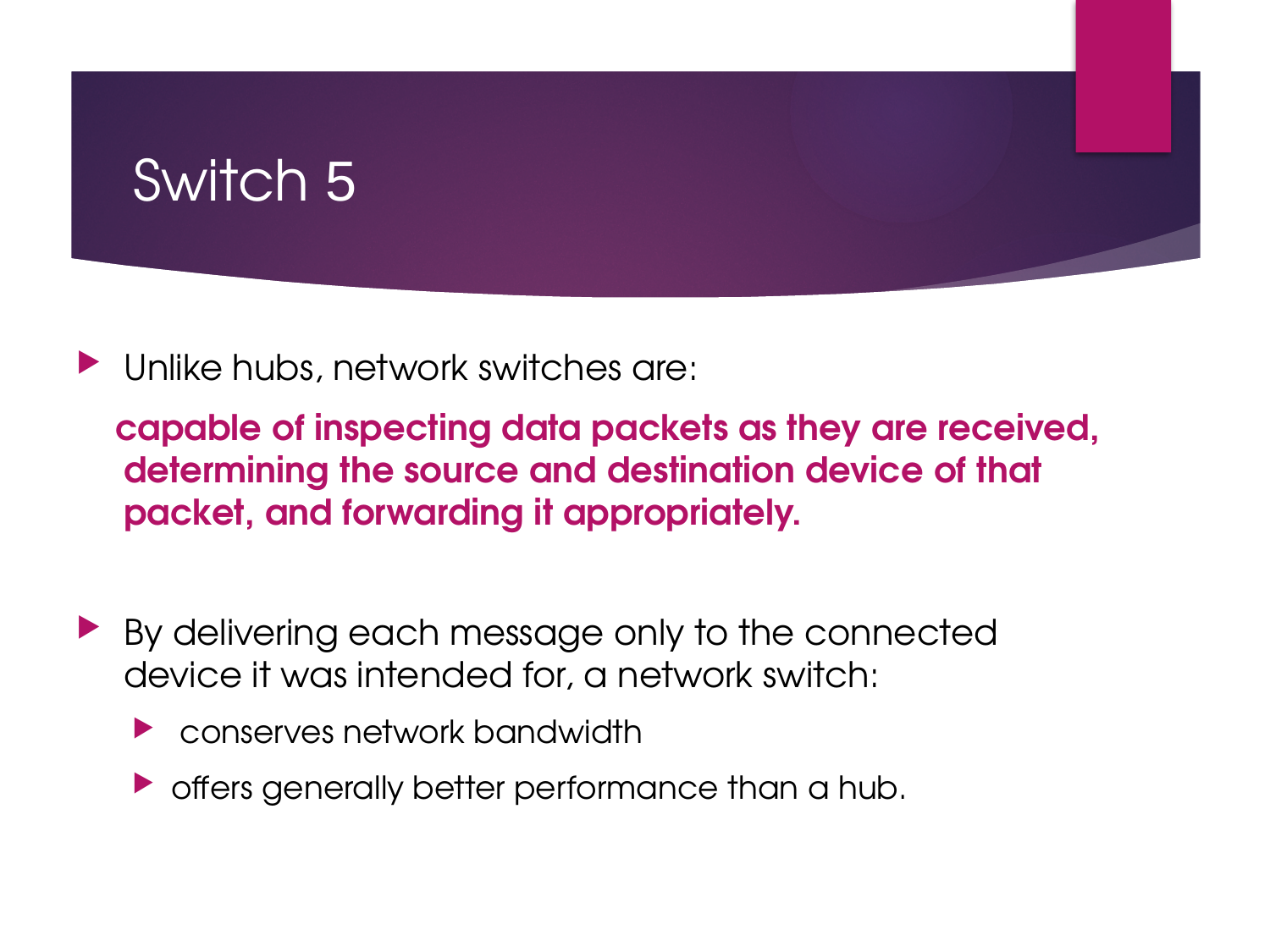

# 5 Switch
Unlike hubs, network switches are:
    capable of inspecting data packets as they are received, determining the source and destination device of that packet, and forwarding it appropriately.

By delivering each message only to the connected device it was intended for, a network switch:
 conserves network bandwidth
offers generally better performance than a hub.